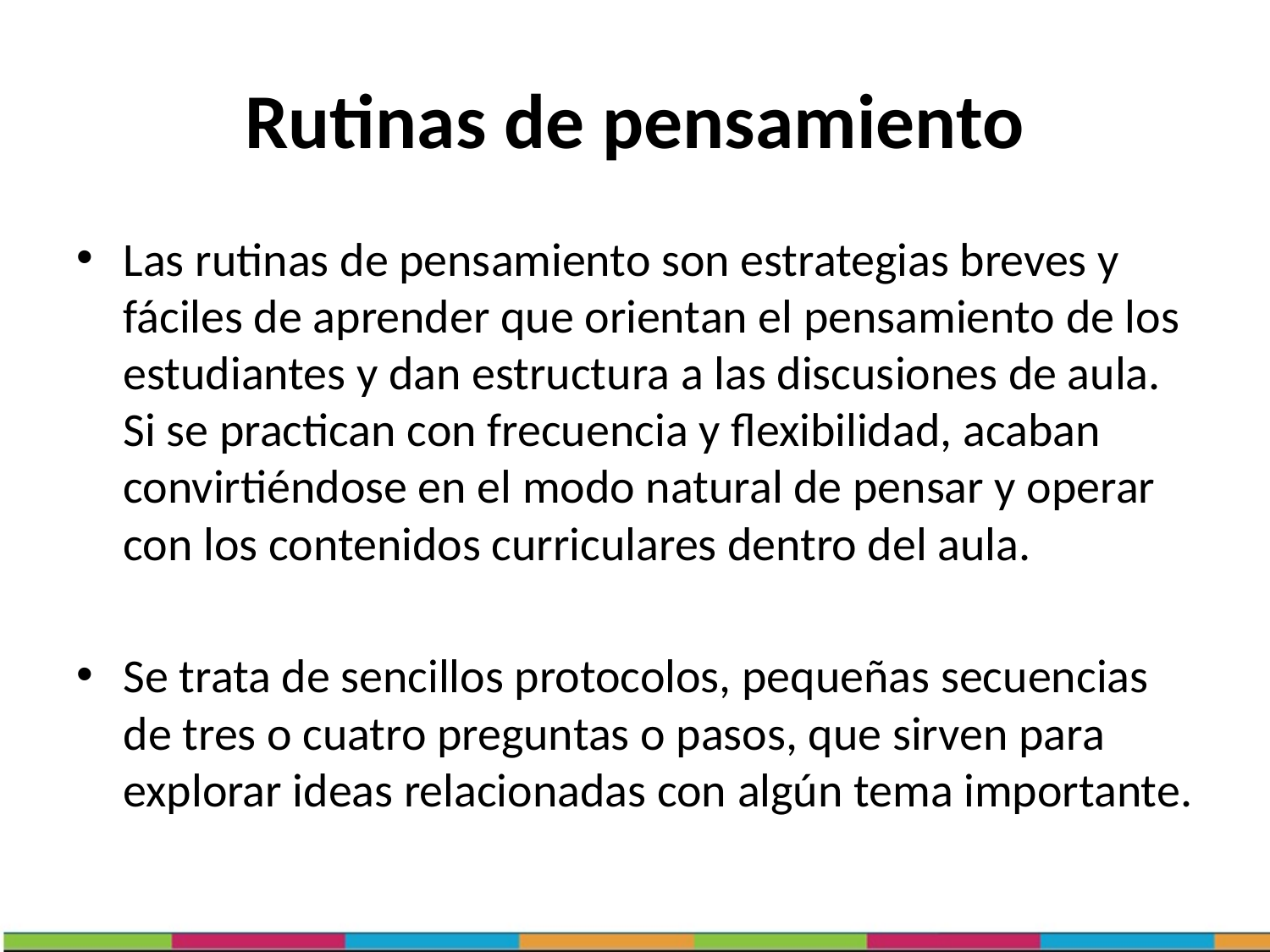

# Rutinas de pensamiento
Las rutinas de pensamiento son estrategias breves y fáciles de aprender que orientan el pensamiento de los estudiantes y dan estructura a las discusiones de aula. Si se practican con frecuencia y flexibilidad, acaban convirtiéndose en el modo natural de pensar y operar con los contenidos curriculares dentro del aula.

Se trata de sencillos protocolos, pequeñas secuencias de tres o cuatro preguntas o pasos, que sirven para explorar ideas relacionadas con algún tema importante.